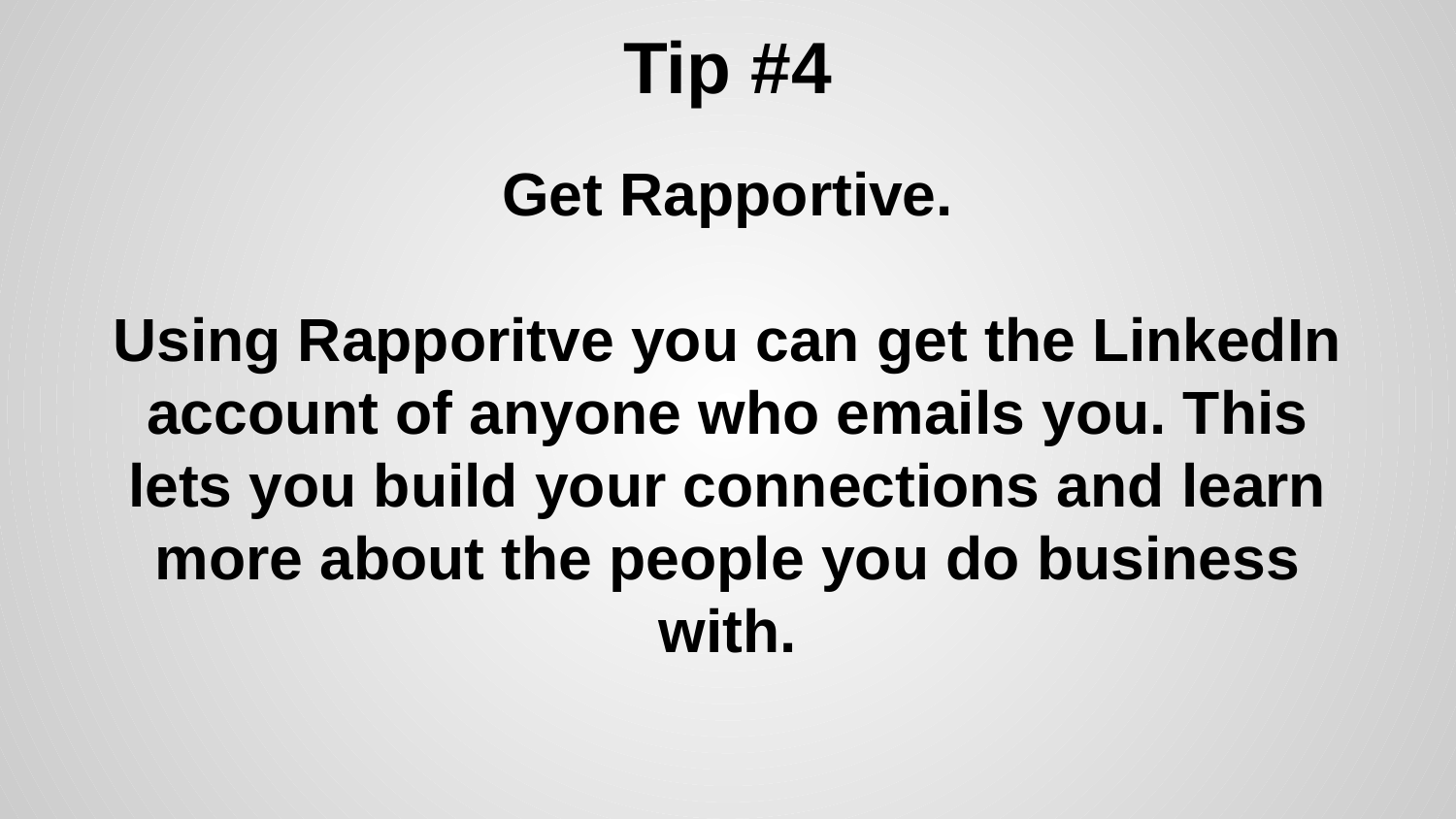

# Tip #4

Get Rapportive.

Using Rapporitve you can get the LinkedIn account of anyone who emails you. This lets you build your connections and learn more about the people you do business with.